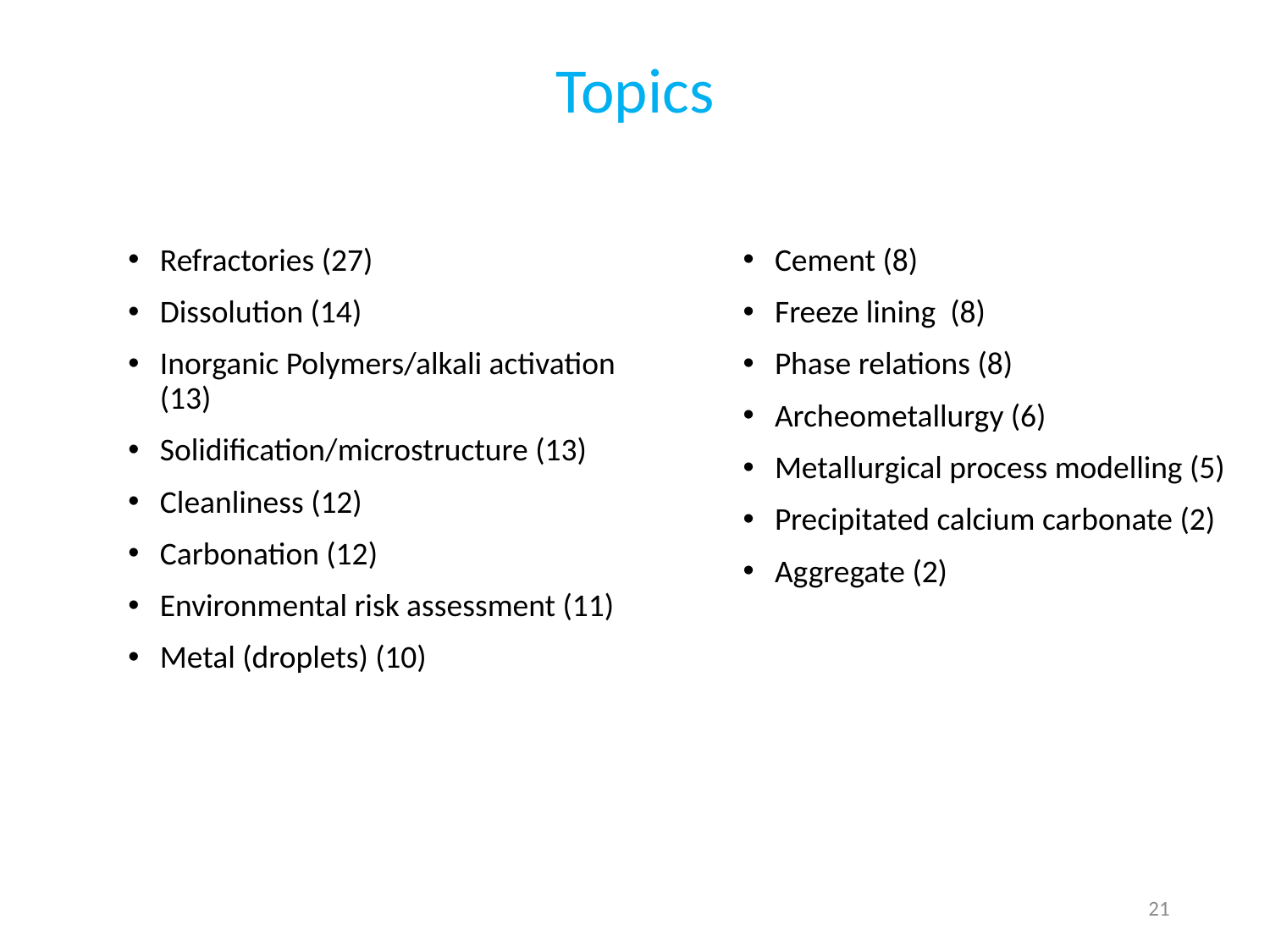

# Topics
Refractories (27)
Dissolution (14)
Inorganic Polymers/alkali activation (13)
Solidification/microstructure (13)
Cleanliness (12)
Carbonation (12)
Environmental risk assessment (11)
Metal (droplets) (10)

Cement (8)
Freeze lining  (8)
Phase relations (8)
Archeometallurgy (6)
Metallurgical process modelling (5)
Precipitated calcium carbonate (2)
Aggregate (2)

21